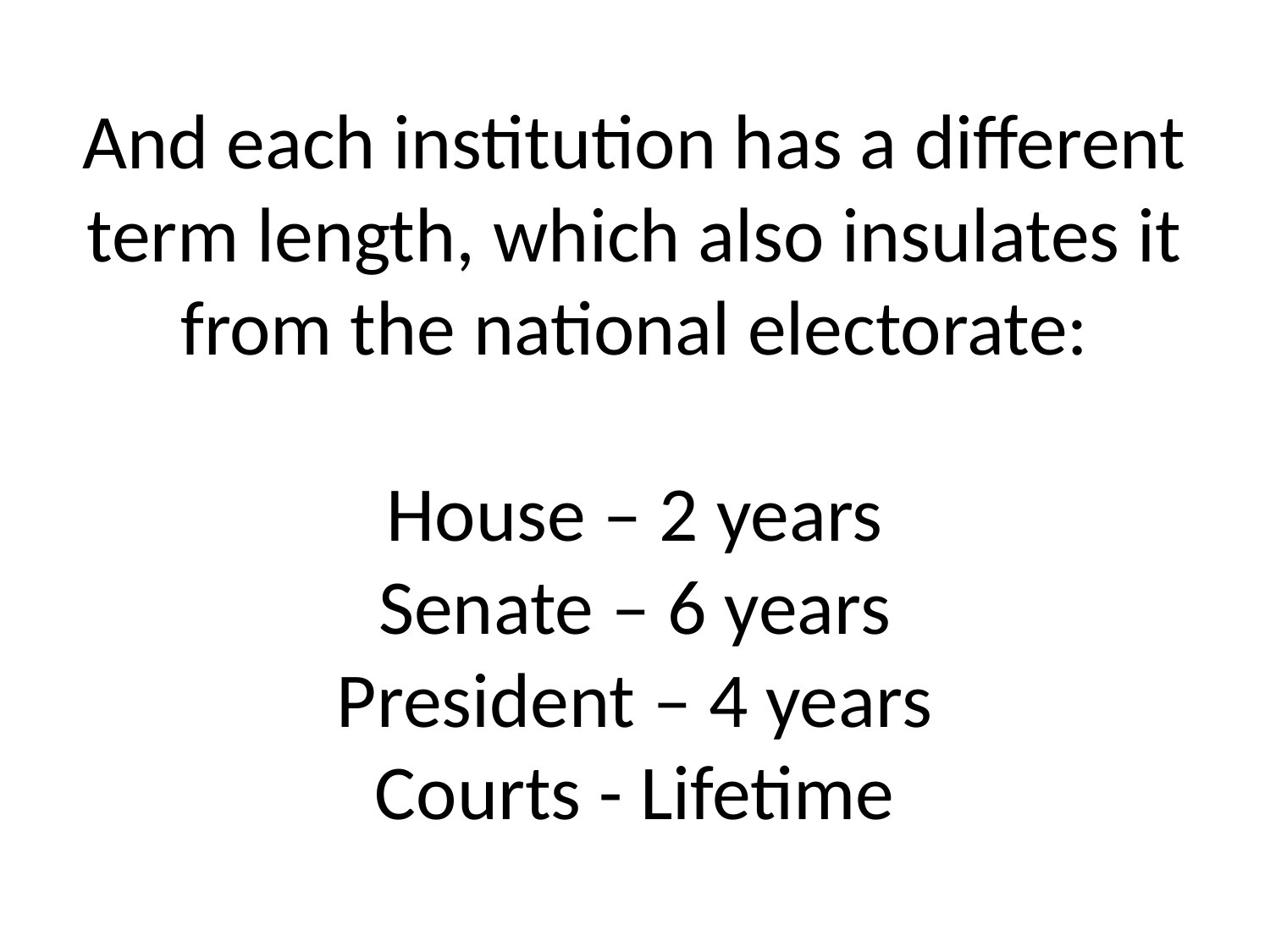

# And each institution has a different term length, which also insulates it from the national electorate: House – 2 years Senate – 6 years President – 4 years Courts - Lifetime